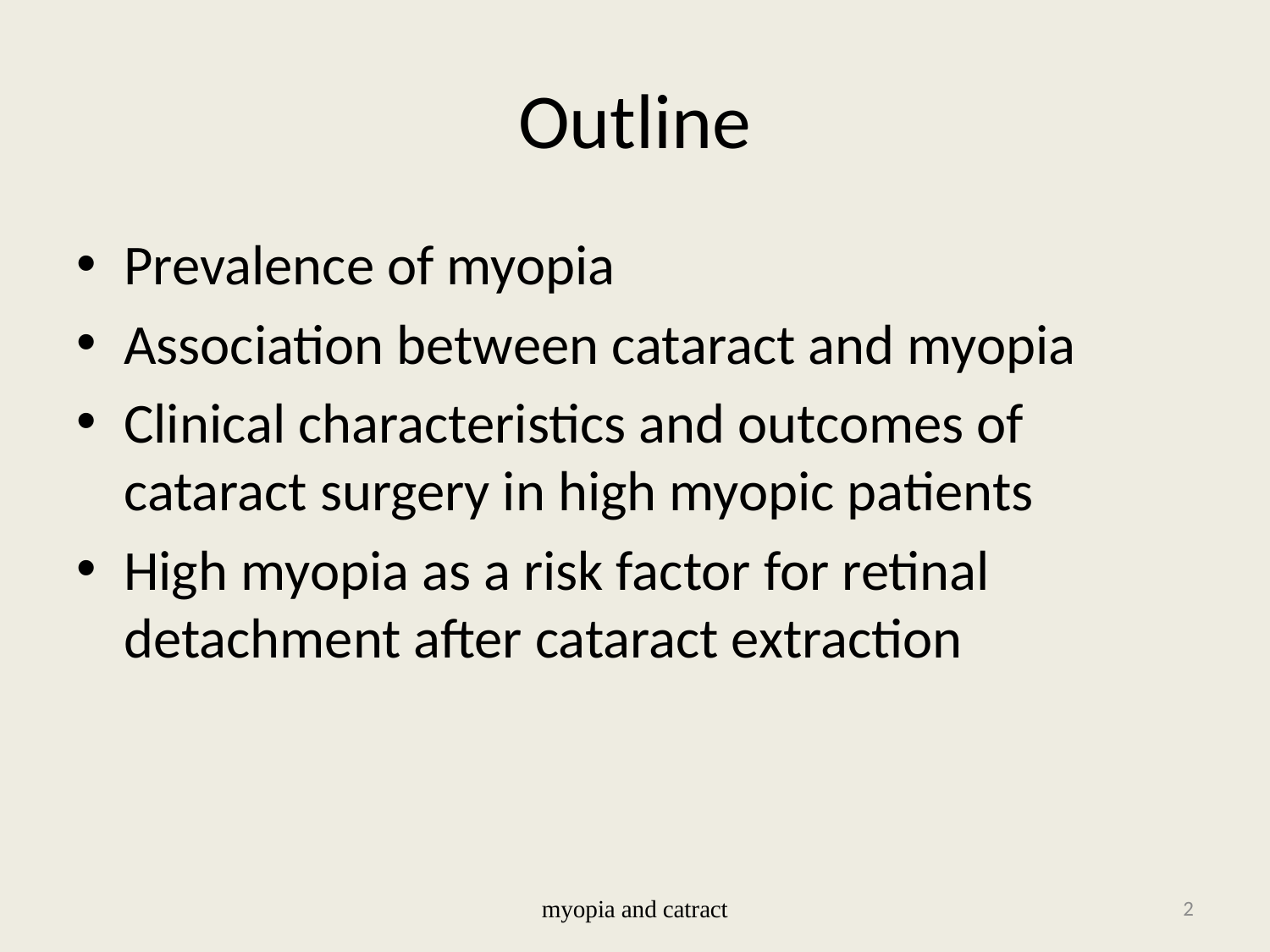

# Outline
Prevalence of myopia
Association between cataract and myopia
Clinical characteristics and outcomes of cataract surgery in high myopic patients
High myopia as a risk factor for retinal detachment after cataract extraction

myopia and catract
2